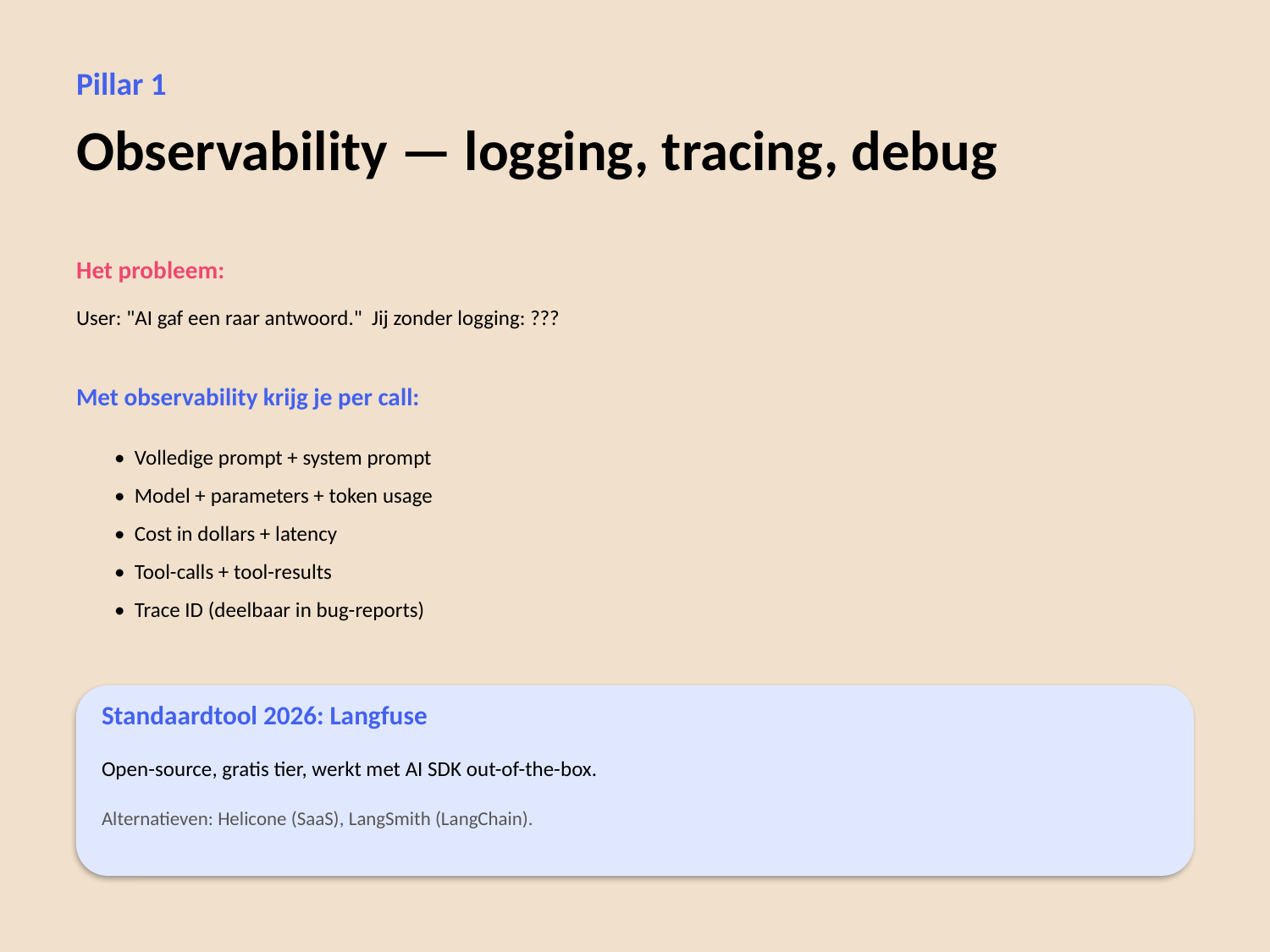

Pillar 1
Observability — logging, tracing, debug
Het probleem:
User: "AI gaf een raar antwoord."  Jij zonder logging: ???
Met observability krijg je per call:
•  Volledige prompt + system prompt
•  Model + parameters + token usage
•  Cost in dollars + latency
•  Tool-calls + tool-results
•  Trace ID (deelbaar in bug-reports)

Standaardtool 2026: Langfuse
Open-source, gratis tier, werkt met AI SDK out-of-the-box.
Alternatieven: Helicone (SaaS), LangSmith (LangChain).